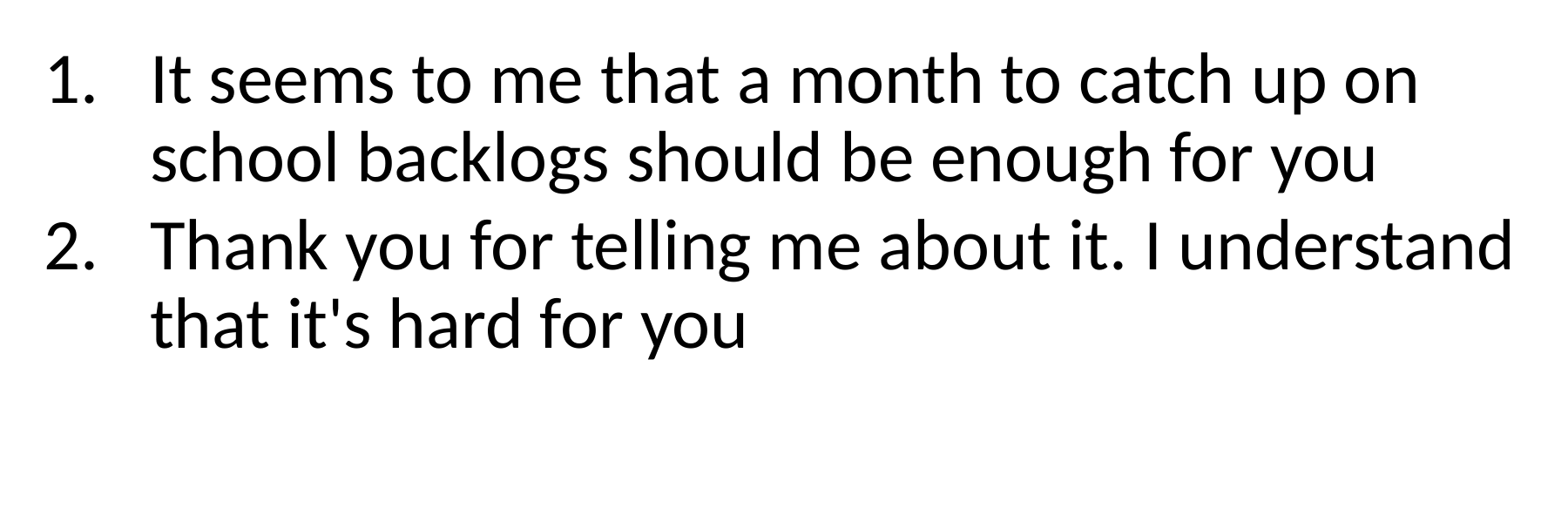

It seems to me that a month to catch up on school backlogs should be enough for you
Thank you for telling me about it. I understand that it's hard for you